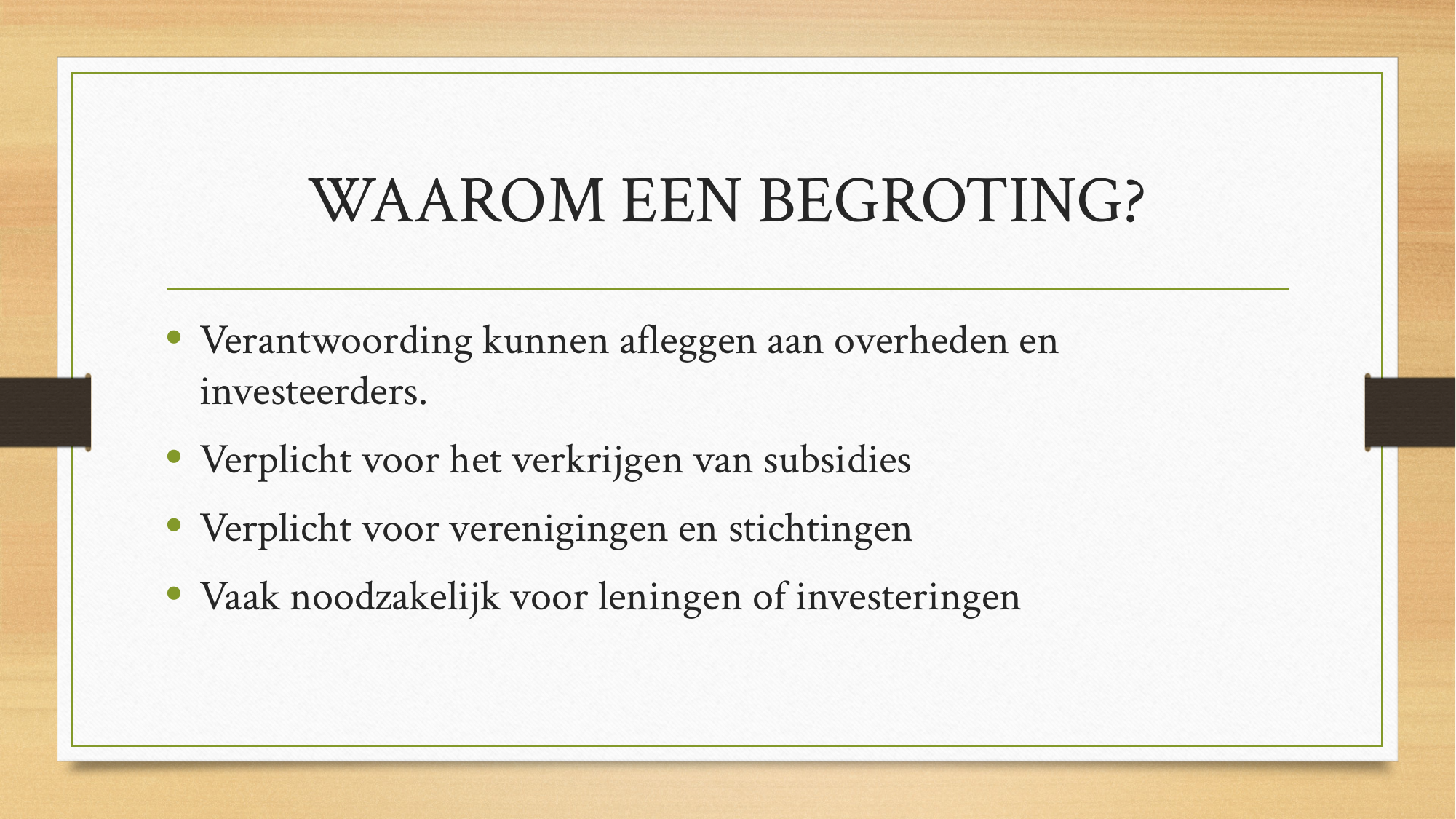

# WAAROM EEN BEGROTING?
Verantwoording kunnen afleggen aan overheden en investeerders.
Verplicht voor het verkrijgen van subsidies
Verplicht voor verenigingen en stichtingen
Vaak noodzakelijk voor leningen of investeringen